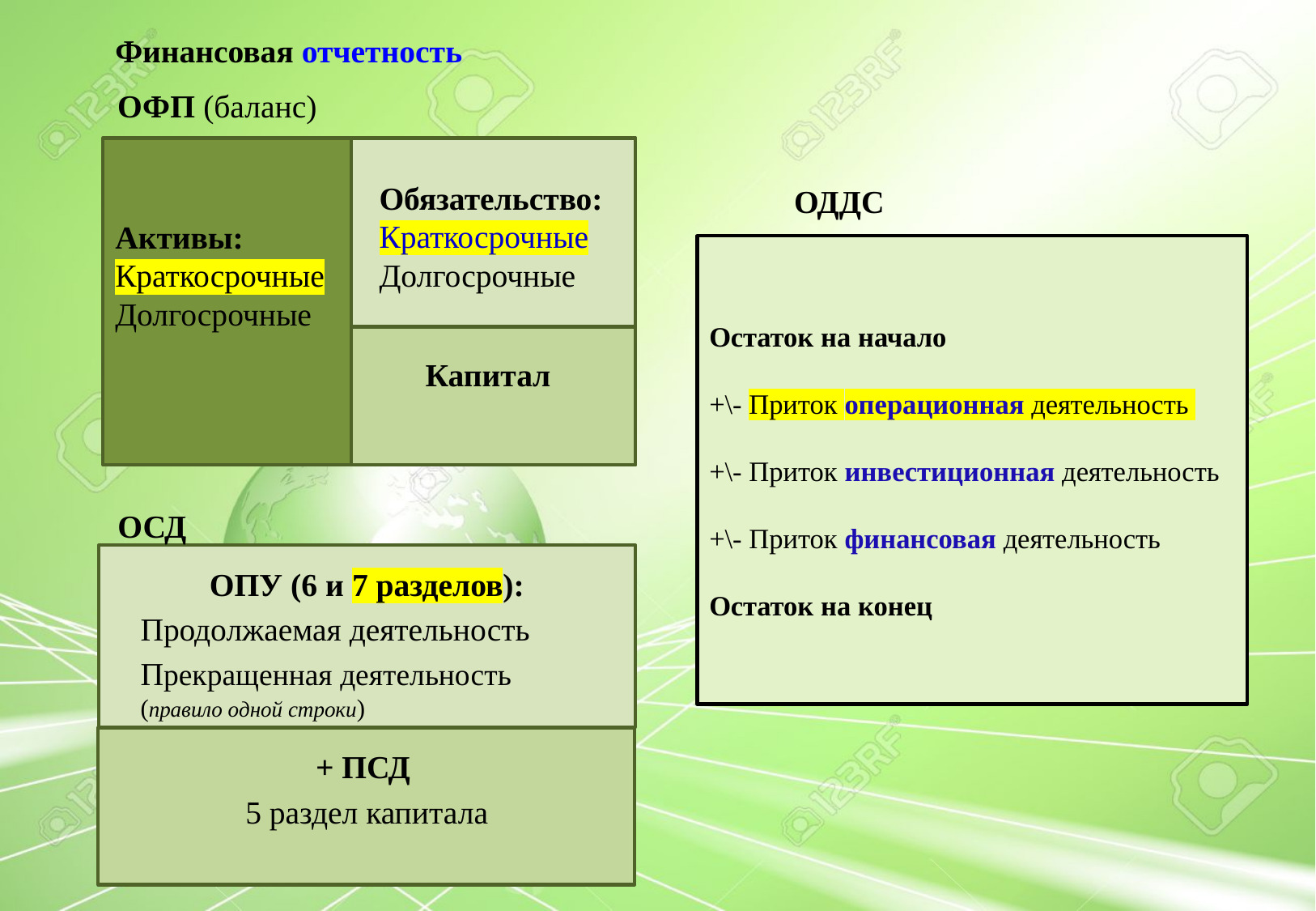

Финансовая отчетность

ОФП (баланс)

Обязательство:
Краткосрочные
Долгосрочные

Активы:
Краткосрочные
Долгосрочные

Капитал
ОДДС
Остаток на начало

+\- Приток операционная деятельность

+\- Приток инвестиционная деятельность

+\- Приток финансовая деятельность

Остаток на конец
ОСД

ОПУ (6 и 7 разделов):
Продолжаемая деятельность
Прекращенная деятельность (правило одной строки)

+ ПСД
5 раздел капитала